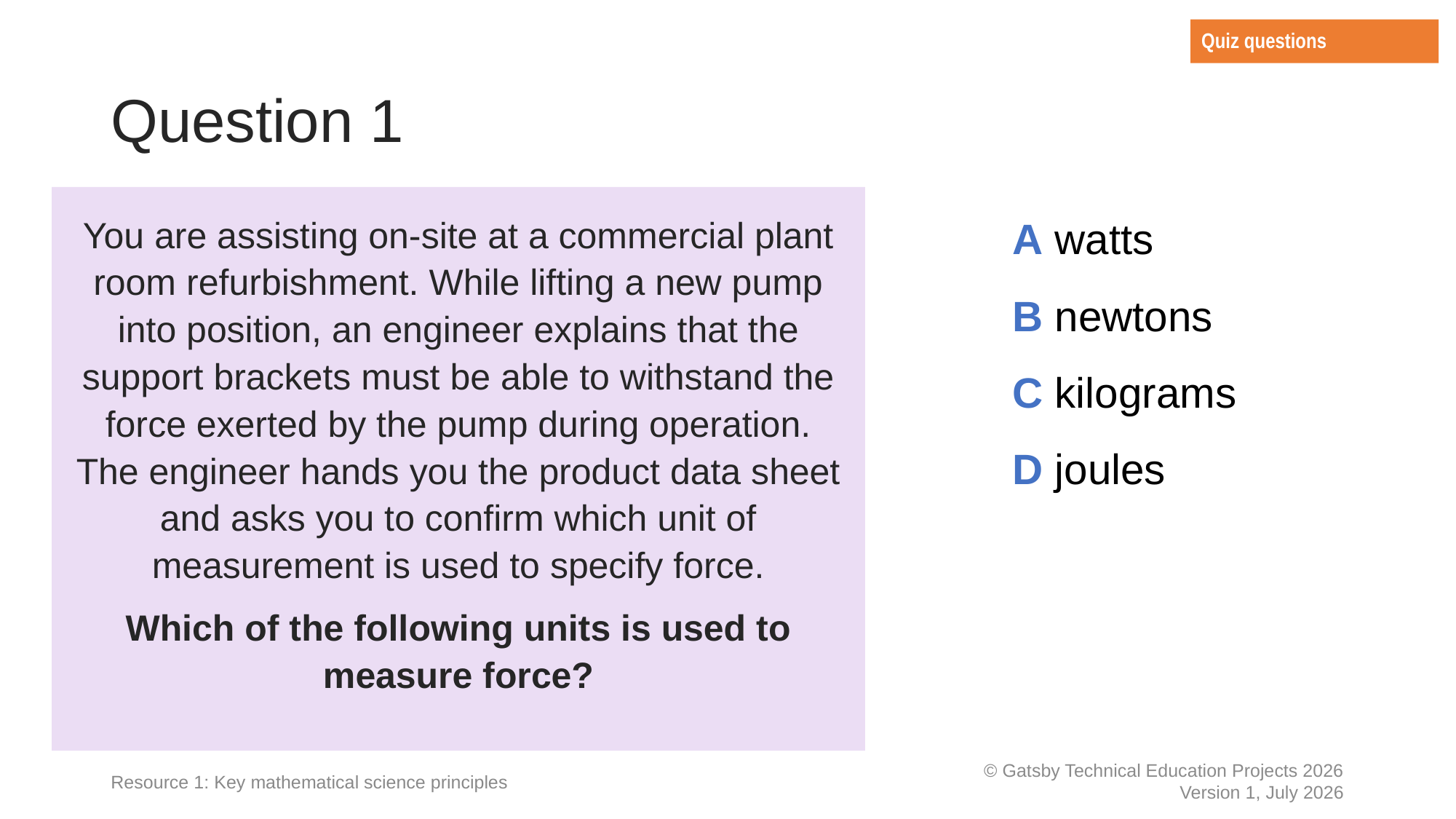

Quiz questions
# Question 1
You are assisting on-site at a commercial plant room refurbishment. While lifting a new pump into position, an engineer explains that the support brackets must be able to withstand the force exerted by the pump during operation. The engineer hands you the product data sheet and asks you to confirm which unit of measurement is used to specify force.
Which of the following units is used to measure force?

A watts
B newtons
C kilograms
D joules
Resource 1: Key mathematical science principles